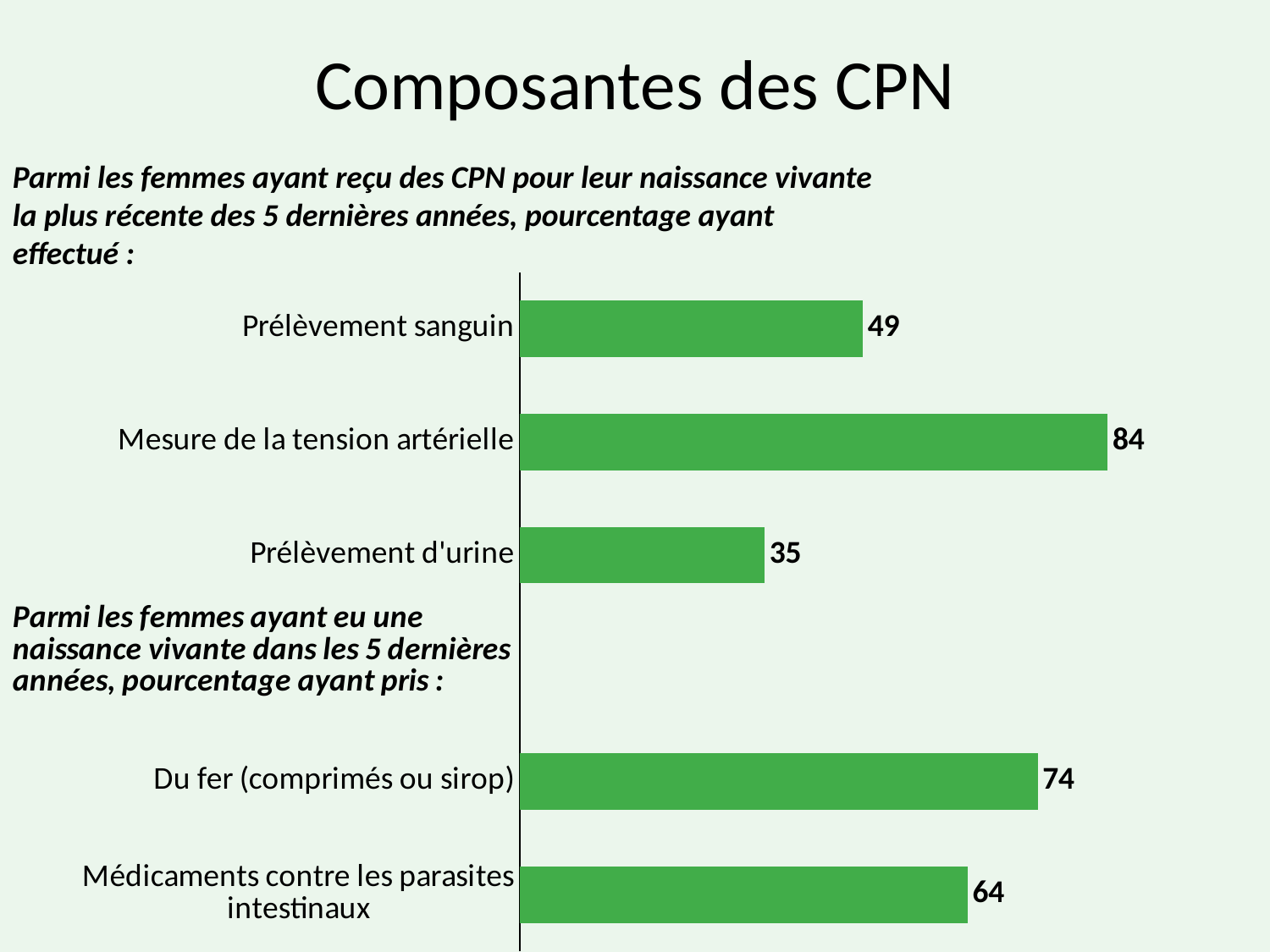

# Composantes des CPN
Parmi les femmes ayant reçu des CPN pour leur naissance vivante la plus récente des 5 dernières années, pourcentage ayant effectué :

### Chart

| Category | Series 1 |
|---|---|
| Médicaments contre les parasites intestinaux | 64.0 |
| Du fer (comprimés ou sirop) | 74.0 |
|  | None |
| Prélèvement d'urine | 35.0 |
| Mesure de la tension artérielle | 84.0 |
| Prélèvement sanguin | 49.0 |